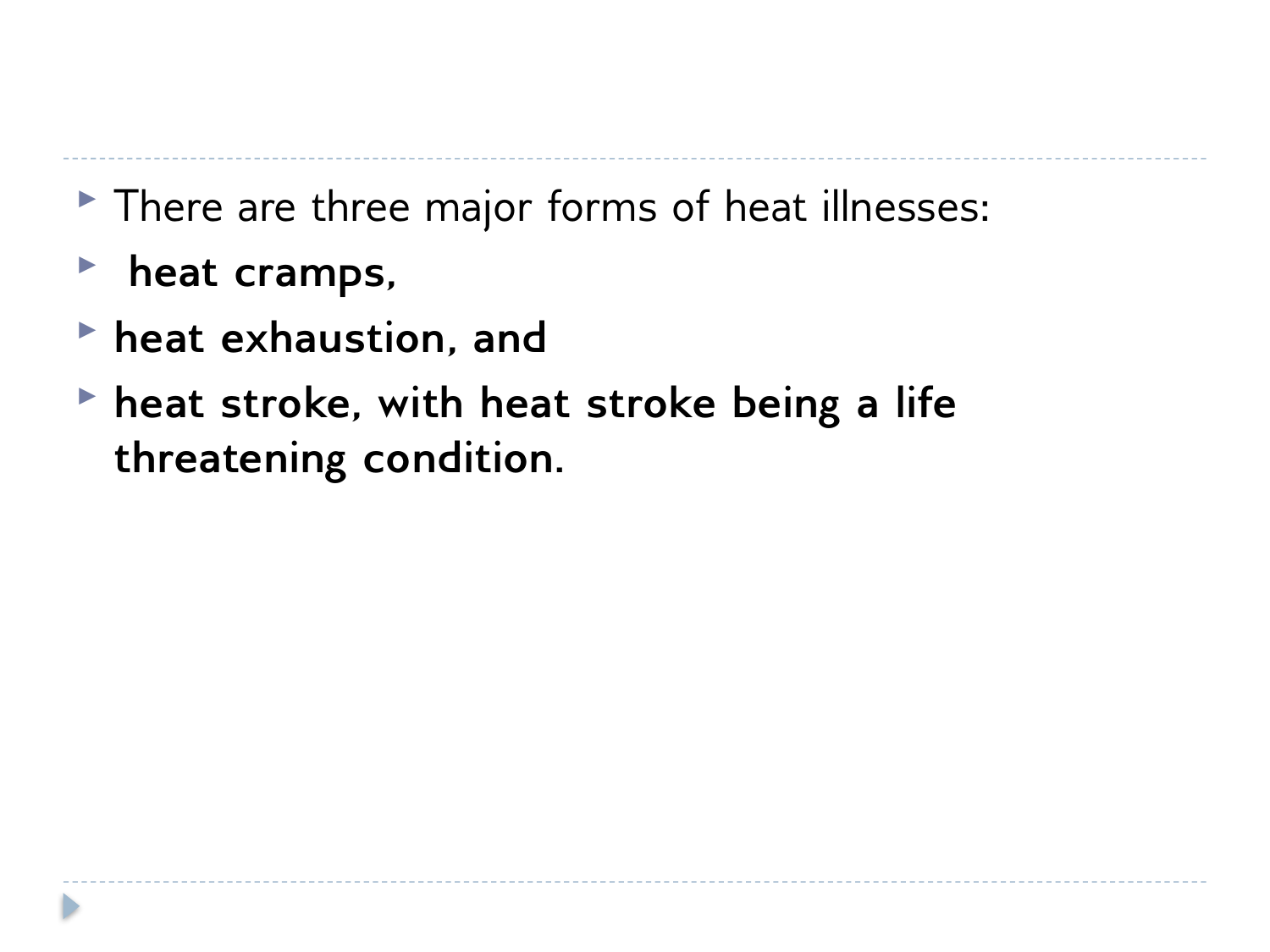

#
There are three major forms of heat illnesses:
 heat cramps,
heat exhaustion, and
heat stroke, with heat stroke being a life threatening condition.